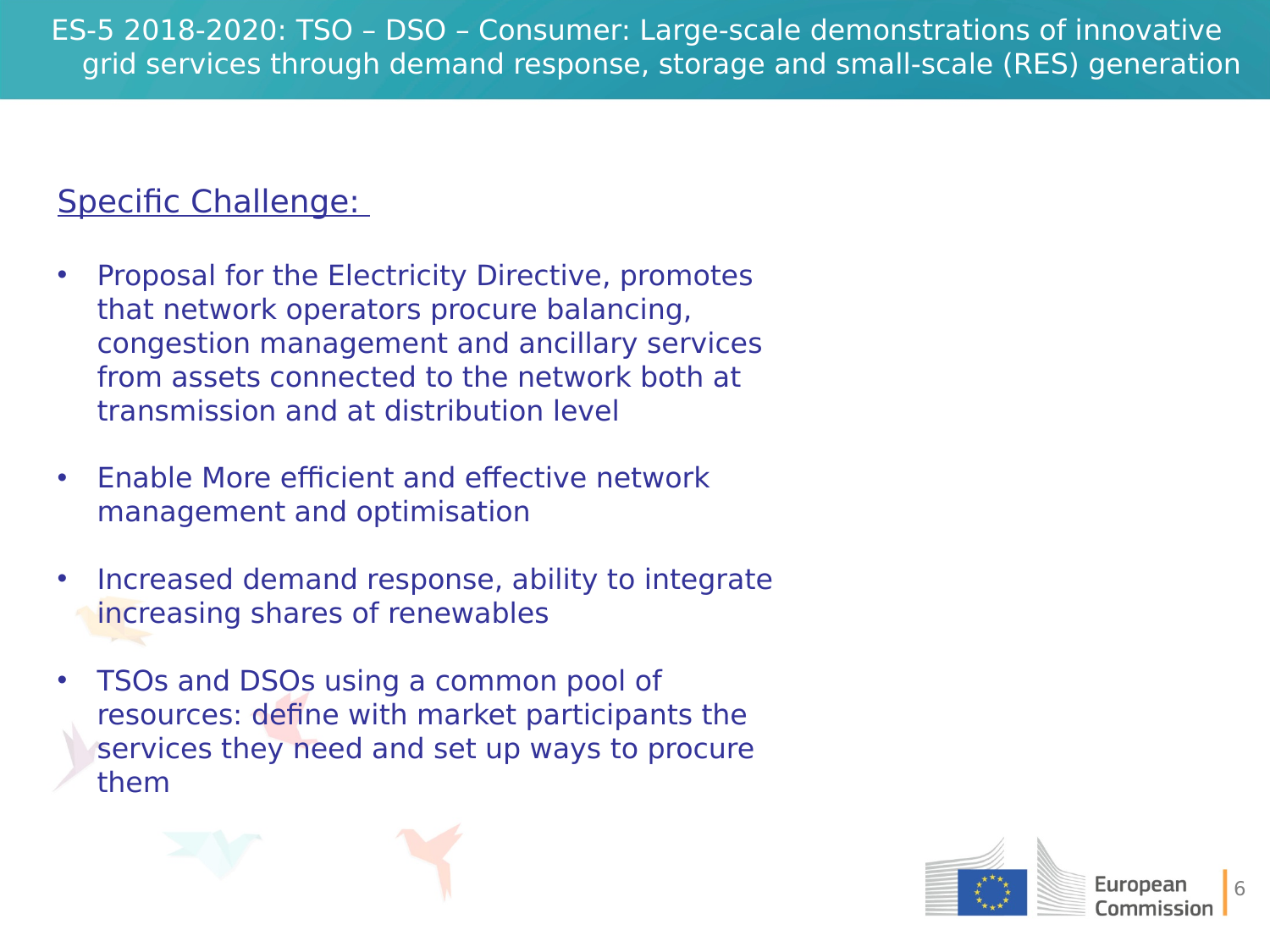

# ES-5 2018-2020: TSO – DSO – Consumer: Large-scale demonstrations of innovative grid services through demand response, storage and small-scale (RES) generation
Specific Challenge:

Proposal for the Electricity Directive, promotes that network operators procure balancing, congestion management and ancillary services from assets connected to the network both at transmission and at distribution level

Enable More efficient and effective network management and optimisation

Increased demand response, ability to integrate increasing shares of renewables

TSOs and DSOs using a common pool of resources: define with market participants the services they need and set up ways to procure them